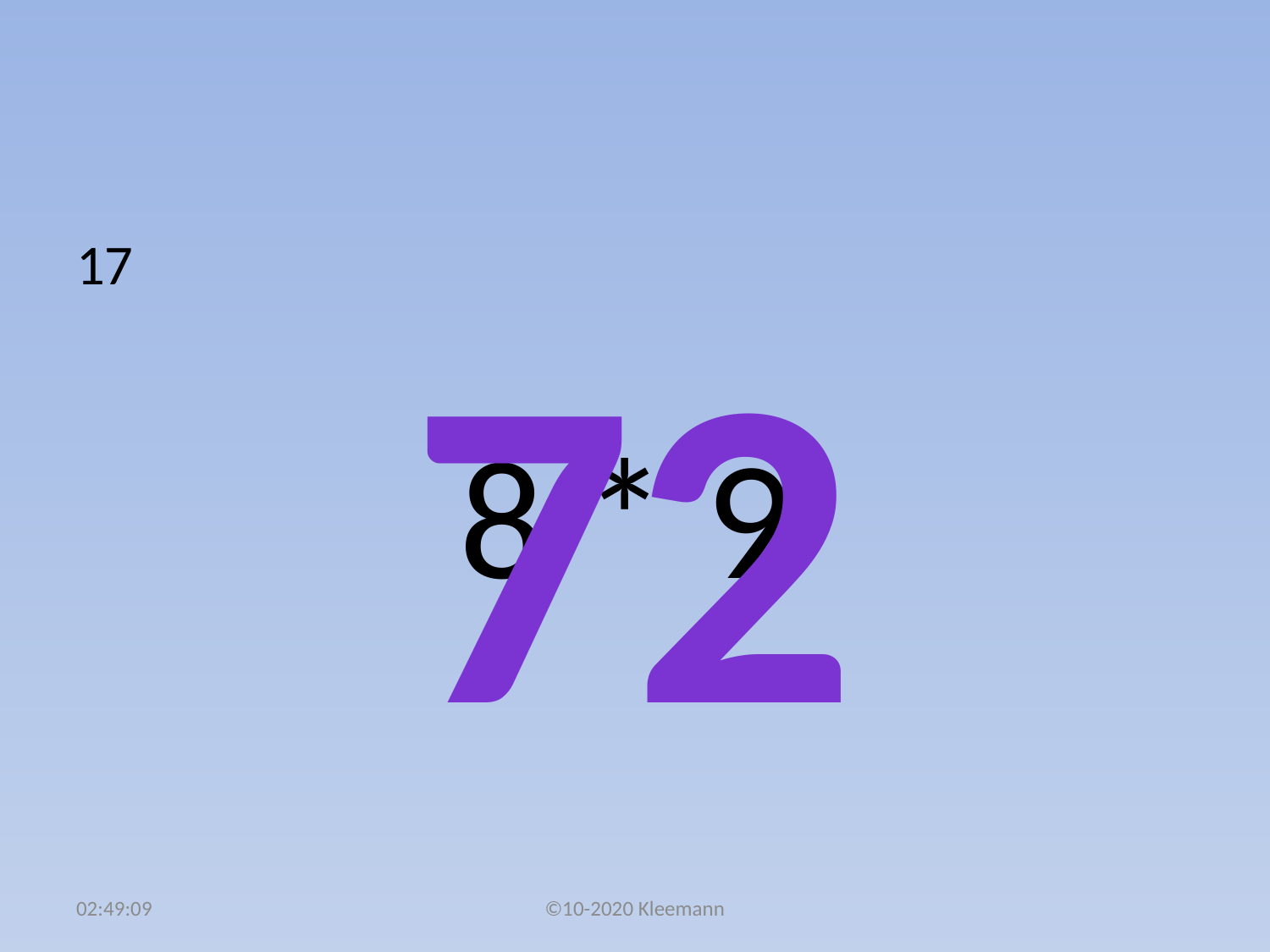

#
17

          8 * 9
72
02:49:09
©10-2020 Kleemann